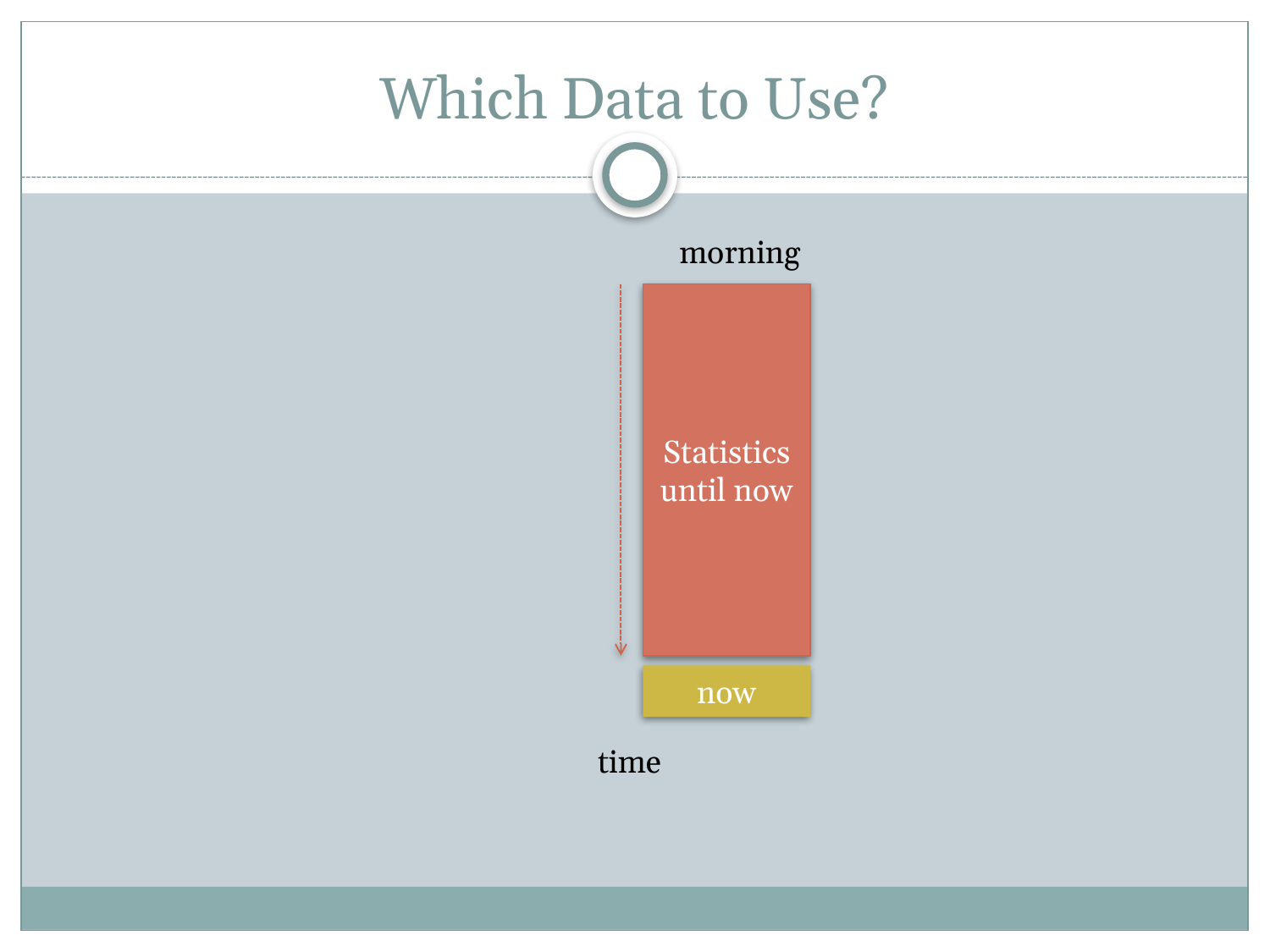

# Which Data to Use?
morning
Statistics until now
now
time